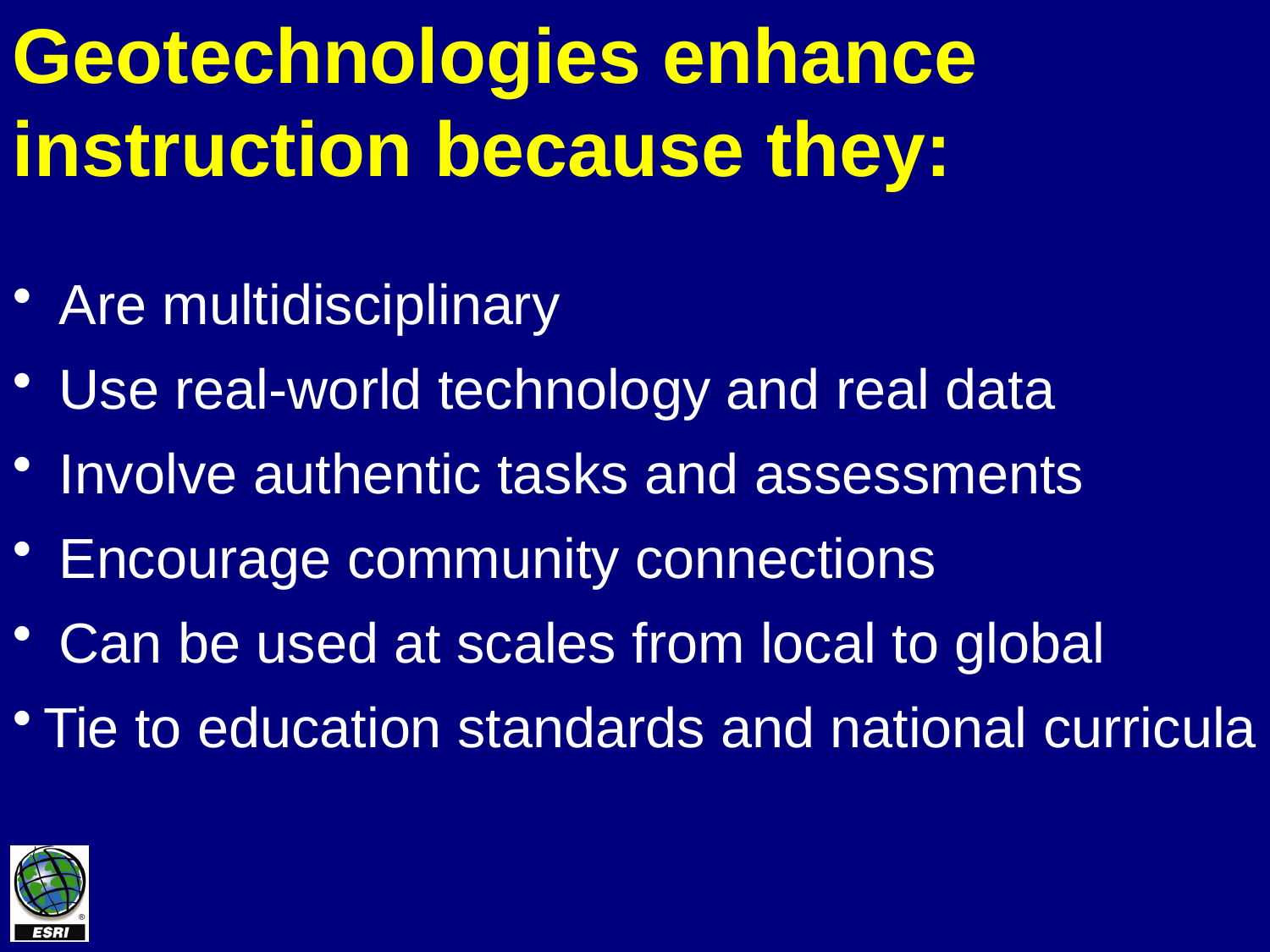

Geotechnologies enhance
instruction because they:

 Are multidisciplinary
 Use real-world technology and real data
 Involve authentic tasks and assessments
 Encourage community connections
 Can be used at scales from local to global
Tie to education standards and national curricula